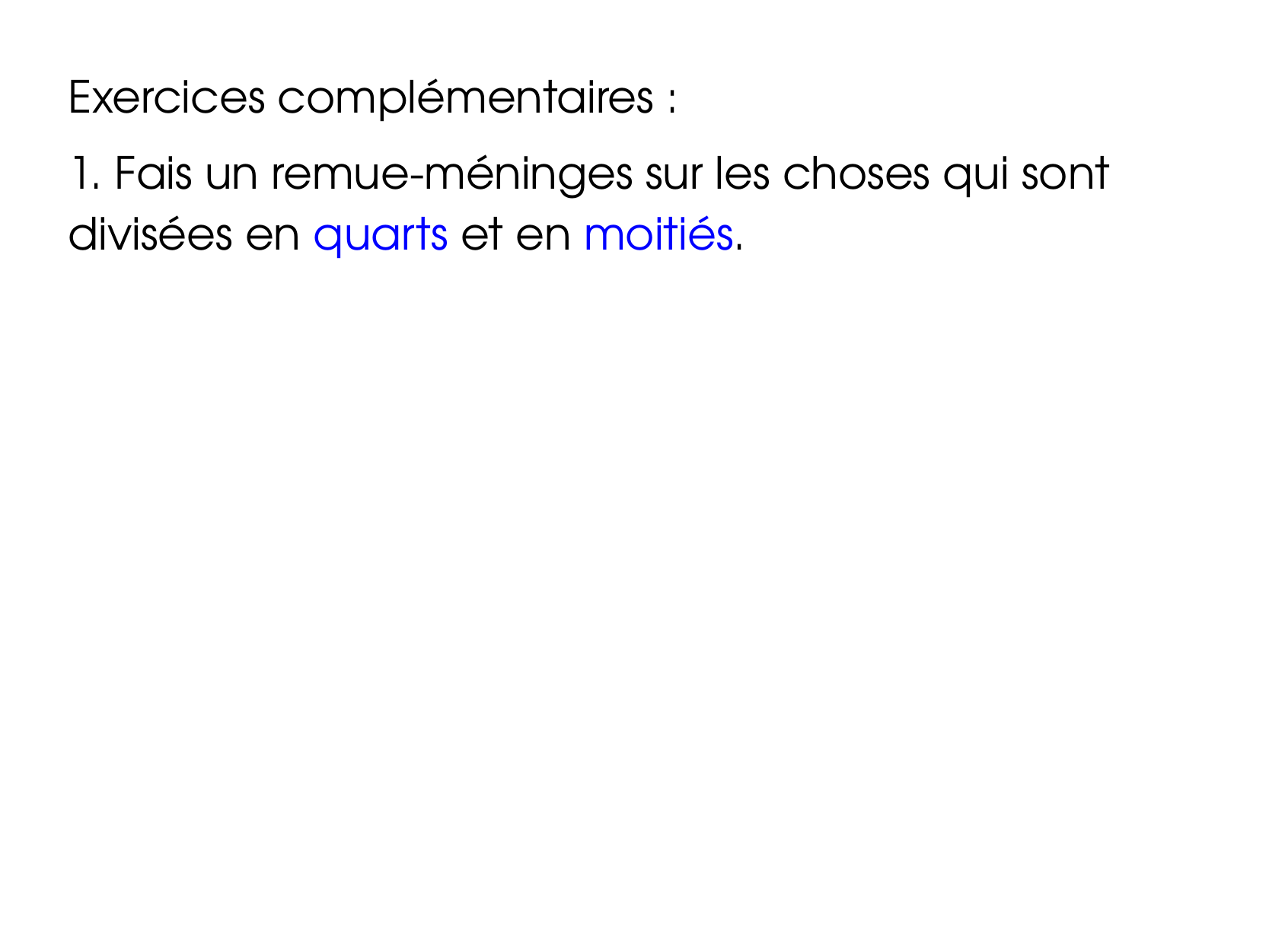

Exercices complémentaires :
1. Fais un remue-méninges sur les choses qui sont divisées en quarts et en moitiés.